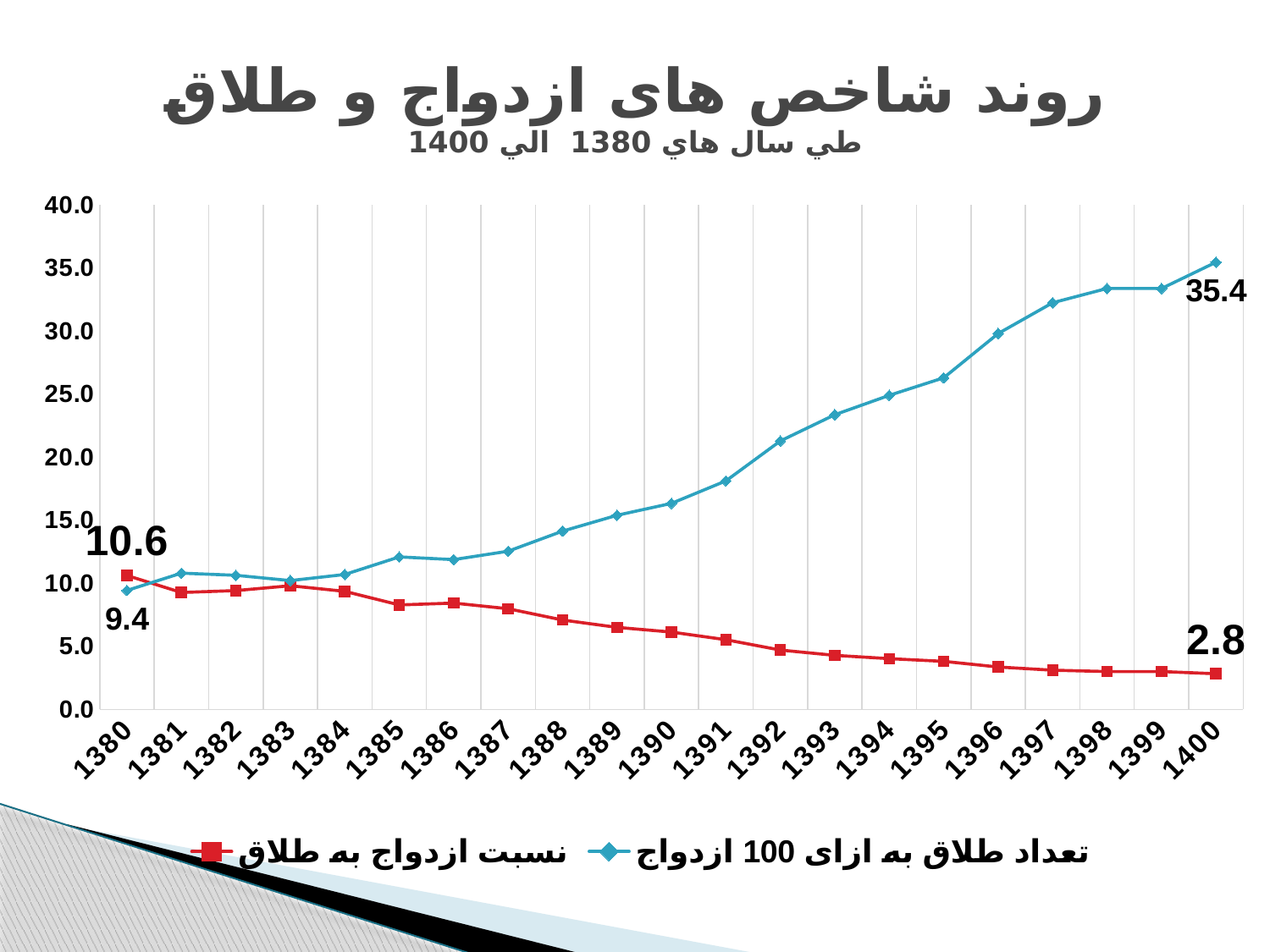

# روند شاخص های ازدواج و طلاق طي سال هاي 1380  الي 1400

### Chart

| Category | نسبت ازدواج به طلاق | تعداد طلاق به ازای 100 ازدواج |
|---|---|---|
| 1380 | 10.610578512396694 | 9.42455681216313 |
| 1381 | 9.262510849613683 | 10.79620867641637 |
| 1382 | 9.41187689160989 | 10.624873354340606 |
| 1383 | 9.799085027476245 | 10.20503442103053 |
| 1384 | 9.354619613617203 | 10.689905536557935 |
| 1385 | 8.276257722859665 | 12.082755678788525 |
| 1386 | 8.423536834515083 | 11.871497918814134 |
| 1387 | 7.9774862003438605 | 12.535277089628762 |
| 1388 | 7.079357758037965 | 14.12557514648262 |
| 1389 | 6.498739067055394 | 15.387600420355149 |
| 1390 | 6.12423603867237 | 16.328567247985806 |
| 1391 | 5.521194220483755 | 18.112023596090452 |
| 1392 | 4.699613730863731 | 21.278344503777173 |
| 1393 | 4.281632908227056 | 23.35557534786608 |
| 1394 | 4.017094017094017 | 24.893617021276597 |
| 1395 | 3.8045056986835246 | 26.28462352799289 |
| 1396 | 3.356339830513129 | 29.79436083643284 |
| 1397 | 3.1022470653996645 | 32.234698878542396 |
| 1398 | 2.9968556631692227 | 33.36830706562905 |
| 1399 | 2.997198744781058 | 33.36448748156168 |
| 1400 | 2.8211917902639554 | 35.44601269048916 |